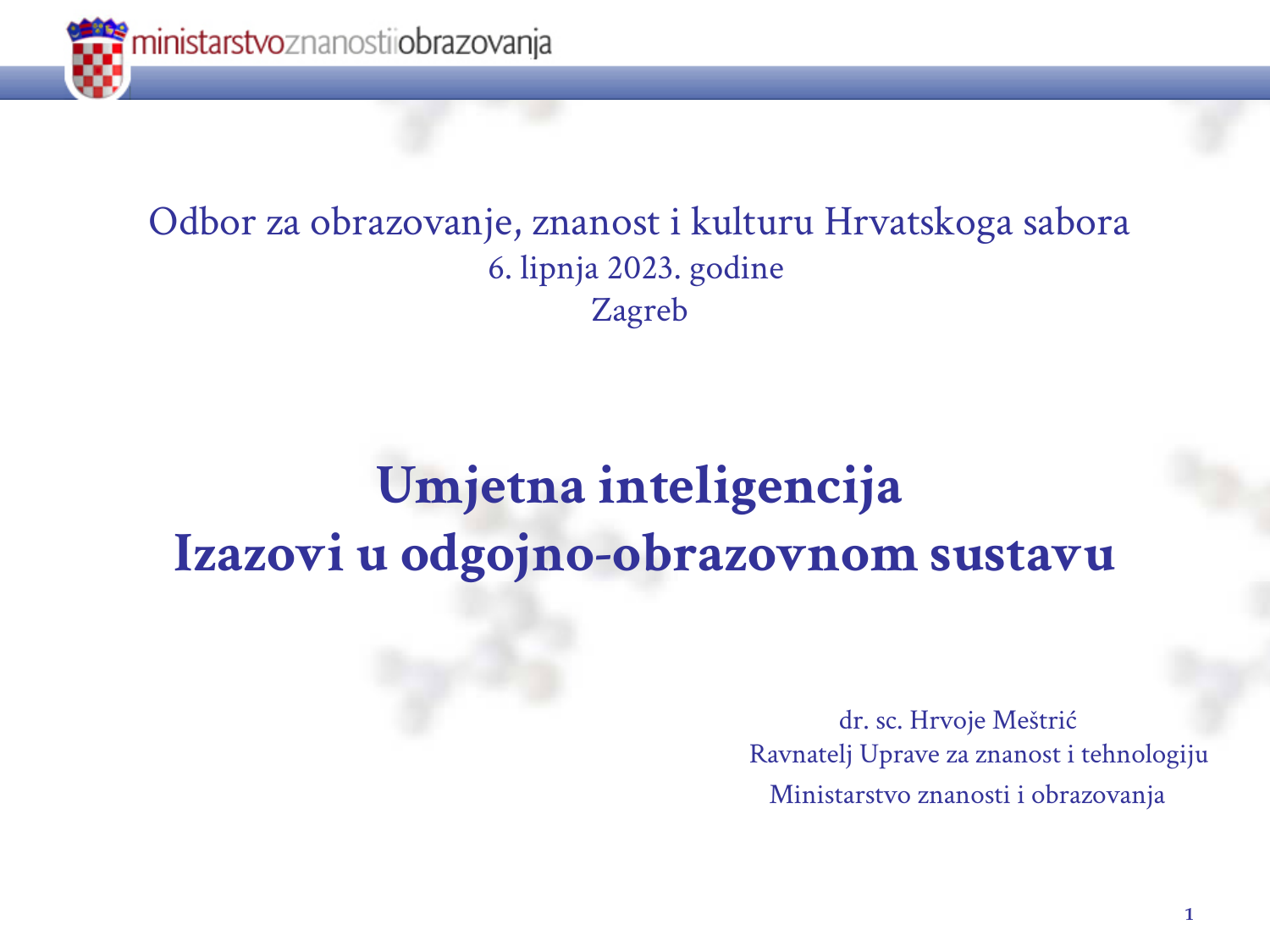

Odbor za obrazovanje, znanost i kulturu Hrvatskoga sabora
6. lipnja 2023. godine
Zagreb

Umjetna inteligencija
 Izazovi u odgojno-obrazovnom sustavu

						 dr. sc. Hrvoje Meštrić
Ravnatelj Uprave za znanost i tehnologiju
					          Ministarstvo znanosti i obrazovanja

1